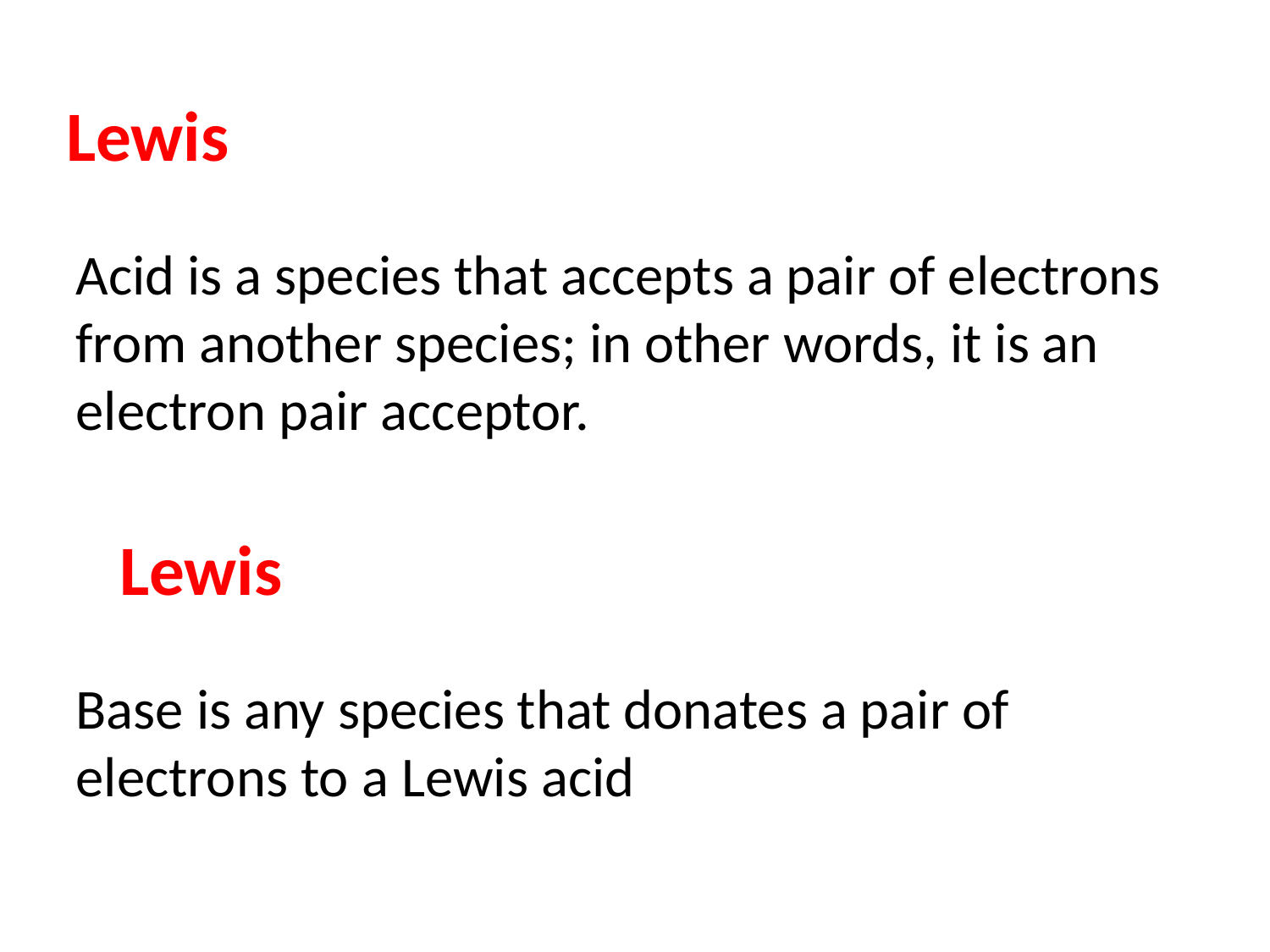

Lewis
Acid is a species that accepts a pair of electrons from another species; in other words, it is an electron pair acceptor.
Lewis
Base is any species that donates a pair of electrons to a Lewis acid